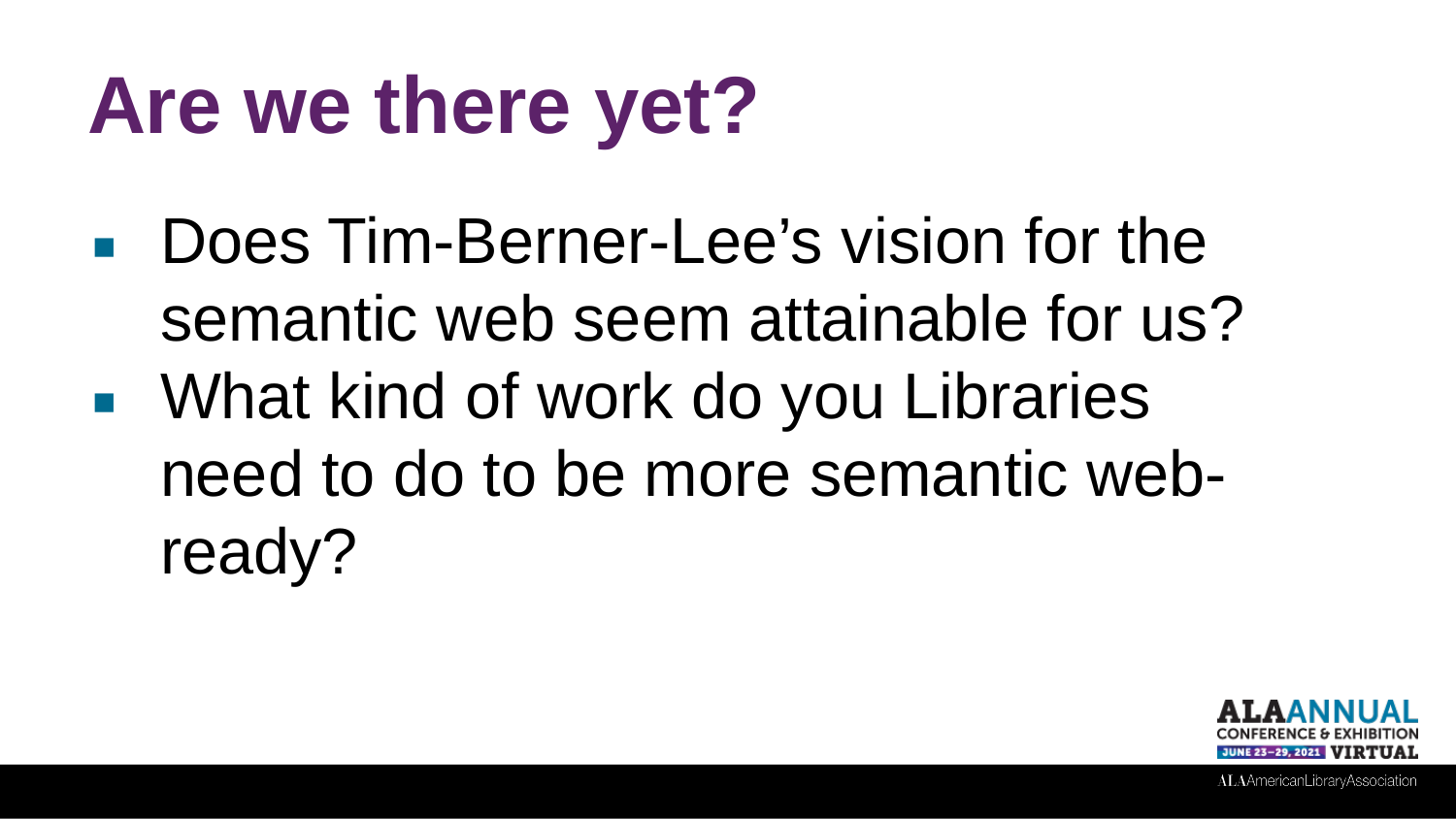

# Are we there yet?
Does Tim-Berner-Lee’s vision for the semantic web seem attainable for us?
What kind of work do you Libraries need to do to be more semantic web-ready?